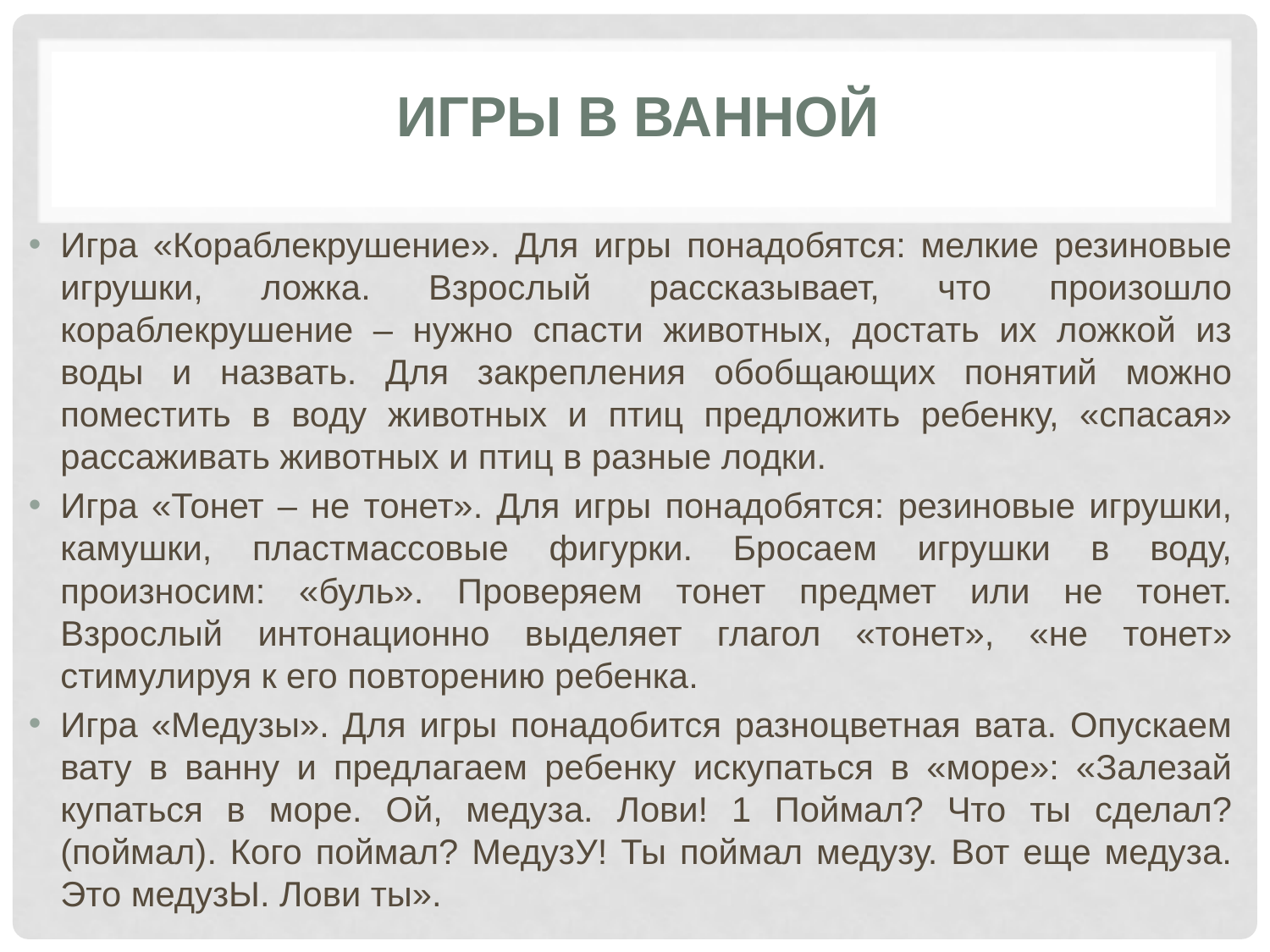

# Игры в ванной
Игра «Кораблекрушение». Для игры понадобятся: мелкие резиновые игрушки, ложка. Взрослый рассказывает, что произошло кораблекрушение – нужно спасти животных, достать их ложкой из воды и назвать. Для закрепления обобщающих понятий можно поместить в воду животных и птиц предложить ребенку, «спасая» рассаживать животных и птиц в разные лодки.
Игра «Тонет – не тонет». Для игры понадобятся: резиновые игрушки, камушки, пластмассовые фигурки. Бросаем игрушки в воду, произносим: «буль». Проверяем тонет предмет или не тонет. Взрослый интонационно выделяет глагол «тонет», «не тонет» стимулируя к его повторению ребенка.
Игра «Медузы». Для игры понадобится разноцветная вата. Опускаем вату в ванну и предлагаем ребенку искупаться в «море»: «Залезай купаться в море. Ой, медуза. Лови! 1 Поймал? Что ты сделал? (поймал). Кого поймал? МедузУ! Ты поймал медузу. Вот еще медуза. Это медузЫ. Лови ты».